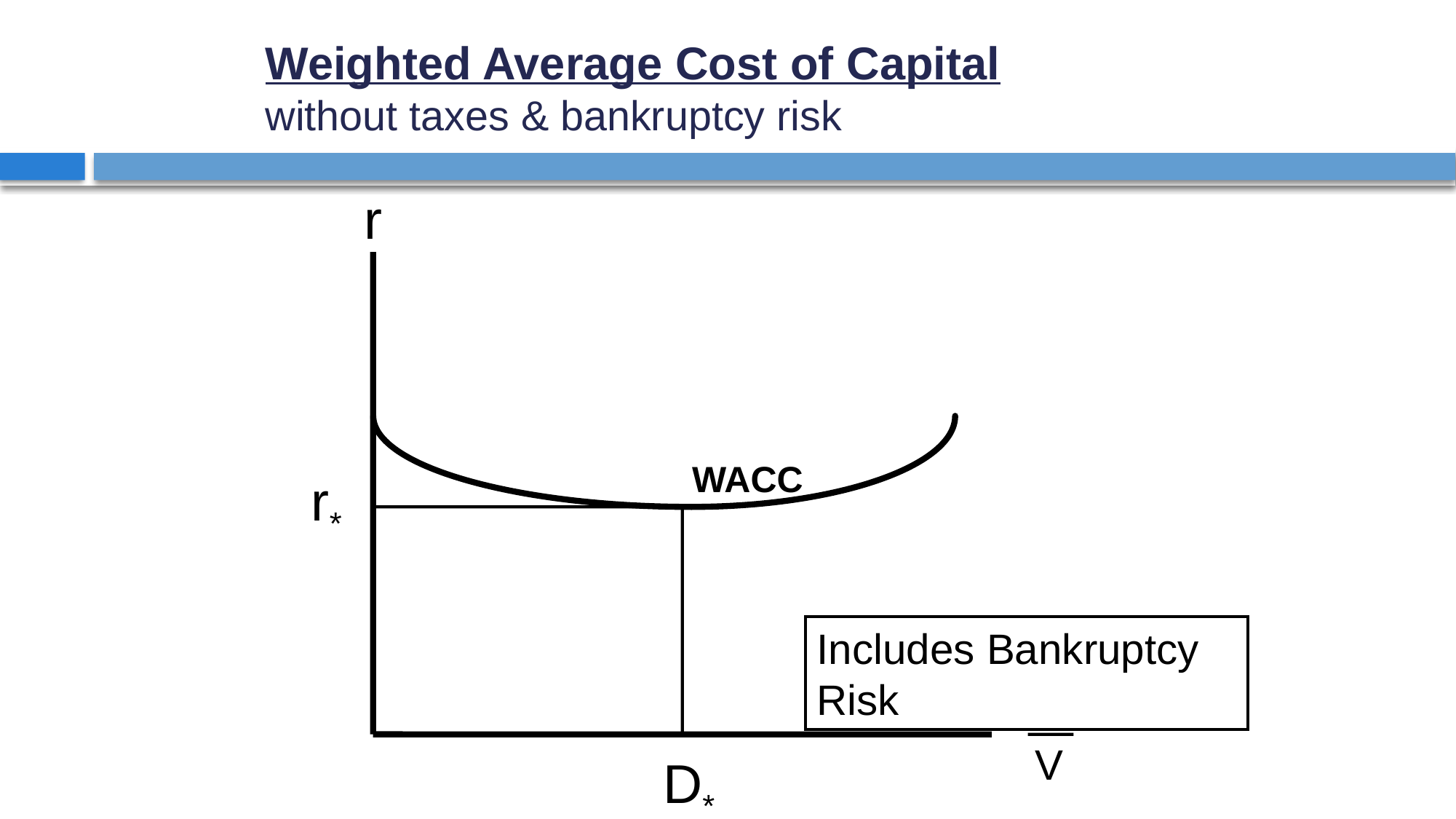

# Weighted Average Cost of Capital without taxes & bankruptcy risk
r

WACC
r*

Includes Bankruptcy Risk
D
V

D*